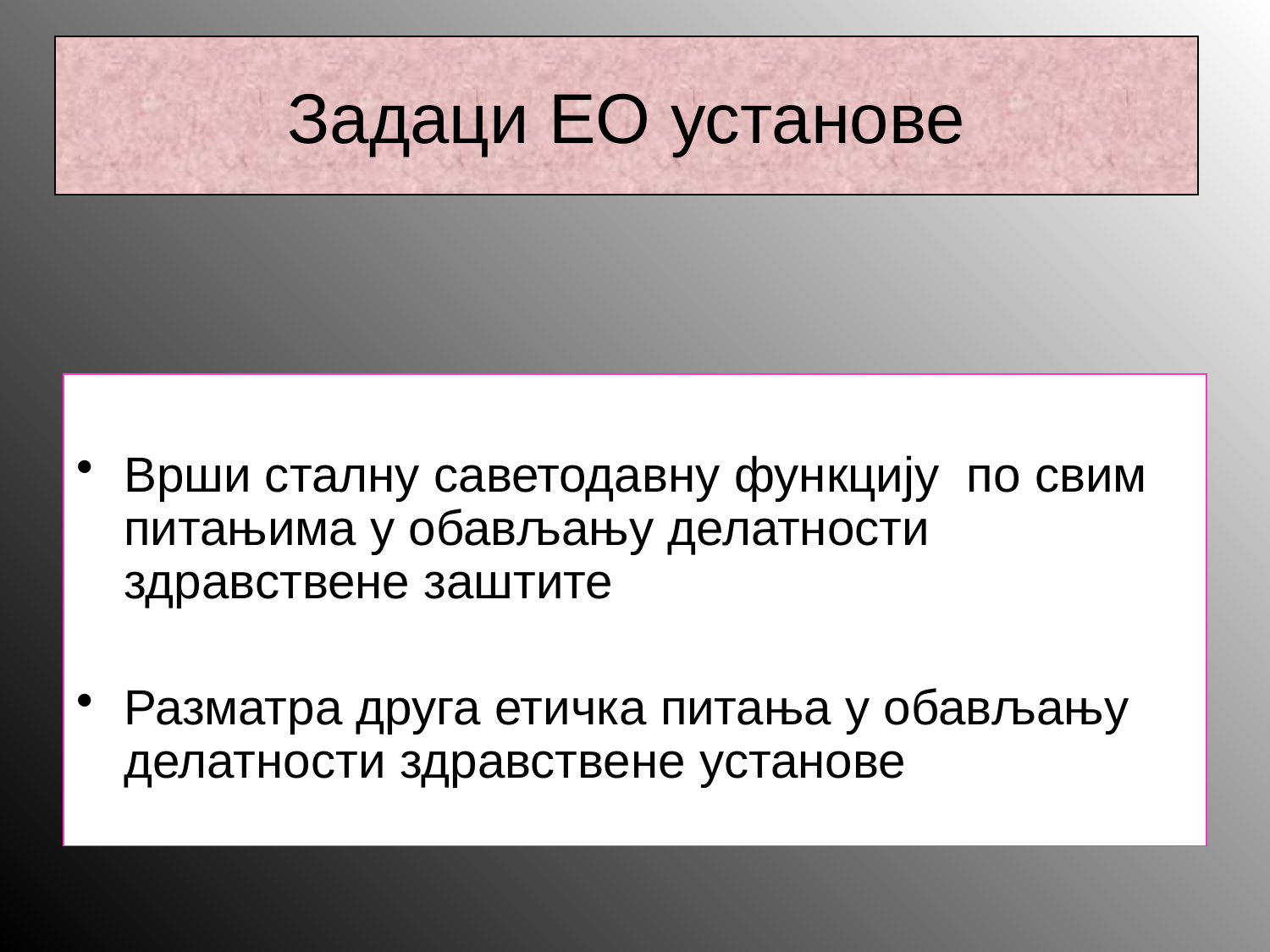

# Задаци ЕО установе

Врши сталну саветодавну функцију  по свим питањима у обављању делатности здравствене заштите

Разматра друга етичка питања у обављању делатности здравствене установе